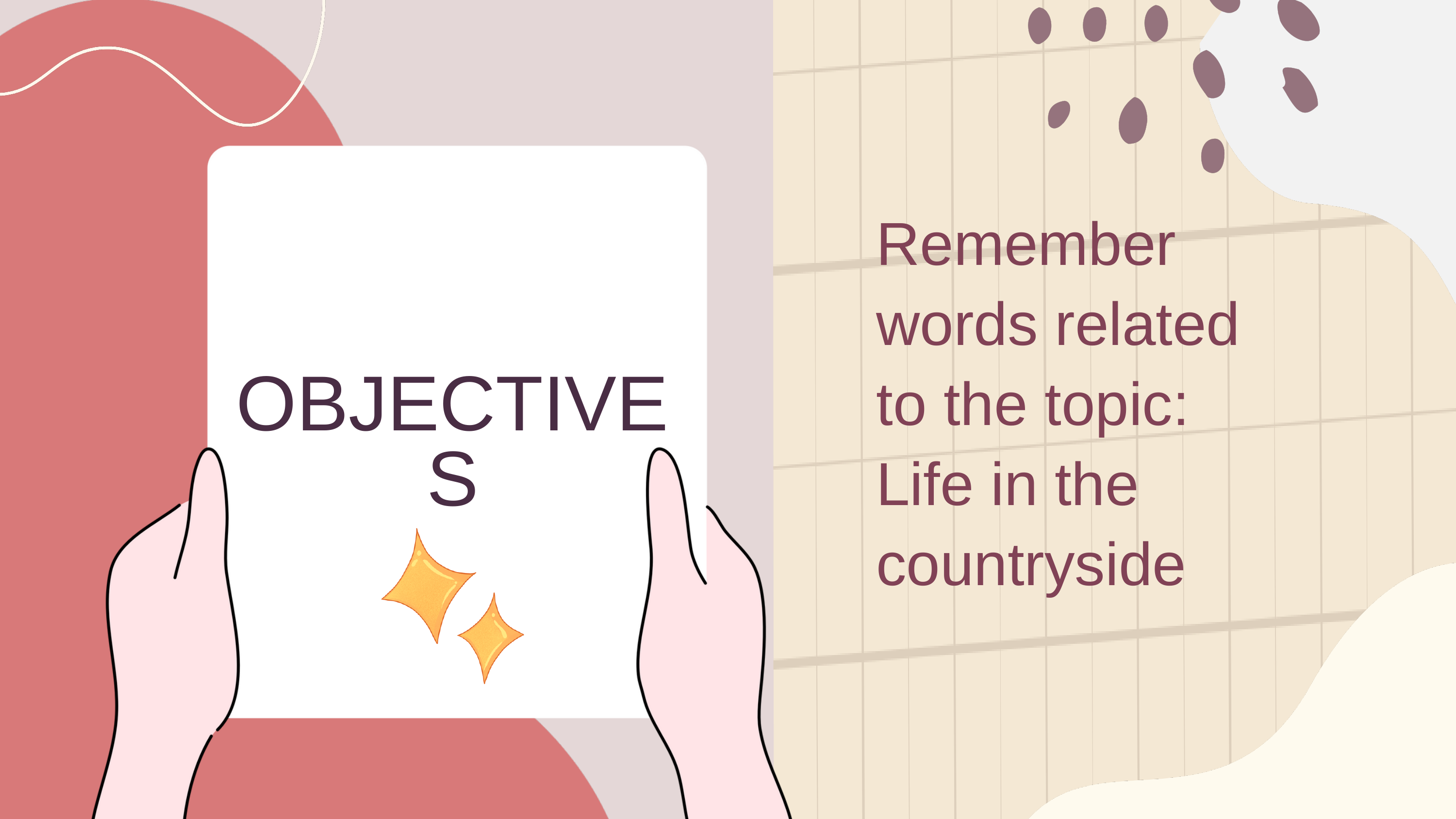

Remember words related to the topic: Life in the countryside

OBJECTIVES